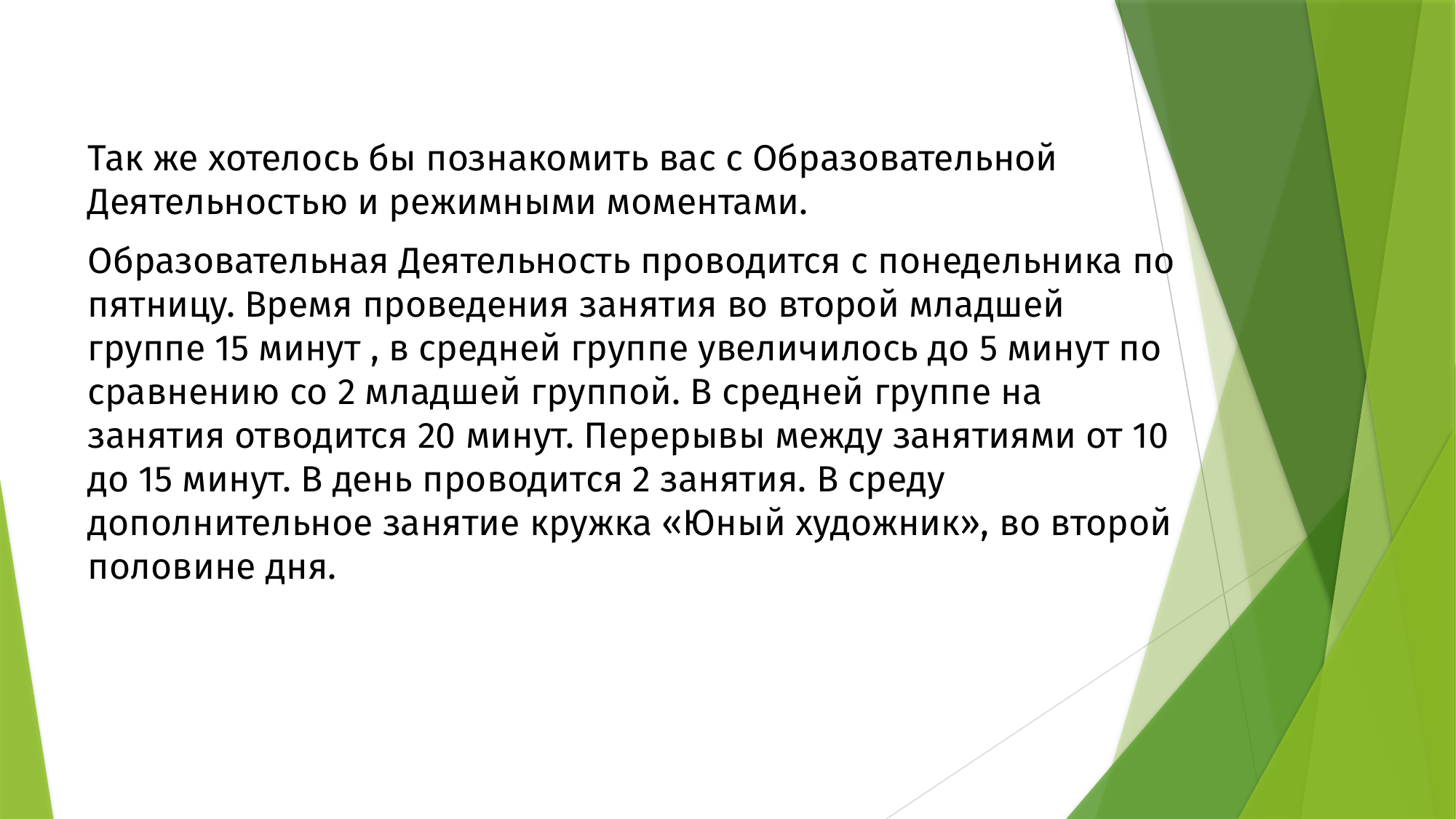

Так же хотелось бы познакомить вас с Образовательной Деятельностью и режимными моментами.
Образовательная Деятельность проводится с понедельника по пятницу. Время проведения занятия во второй младшей группе 15 минут , в средней группе увеличилось до 5 минут по сравнению со 2 младшей группой. В средней группе на занятия отводится 20 минут. Перерывы между занятиями от 10 до 15 минут. В день проводится 2 занятия. В среду дополнительное занятие кружка «Юный художник», во второй половине дня.